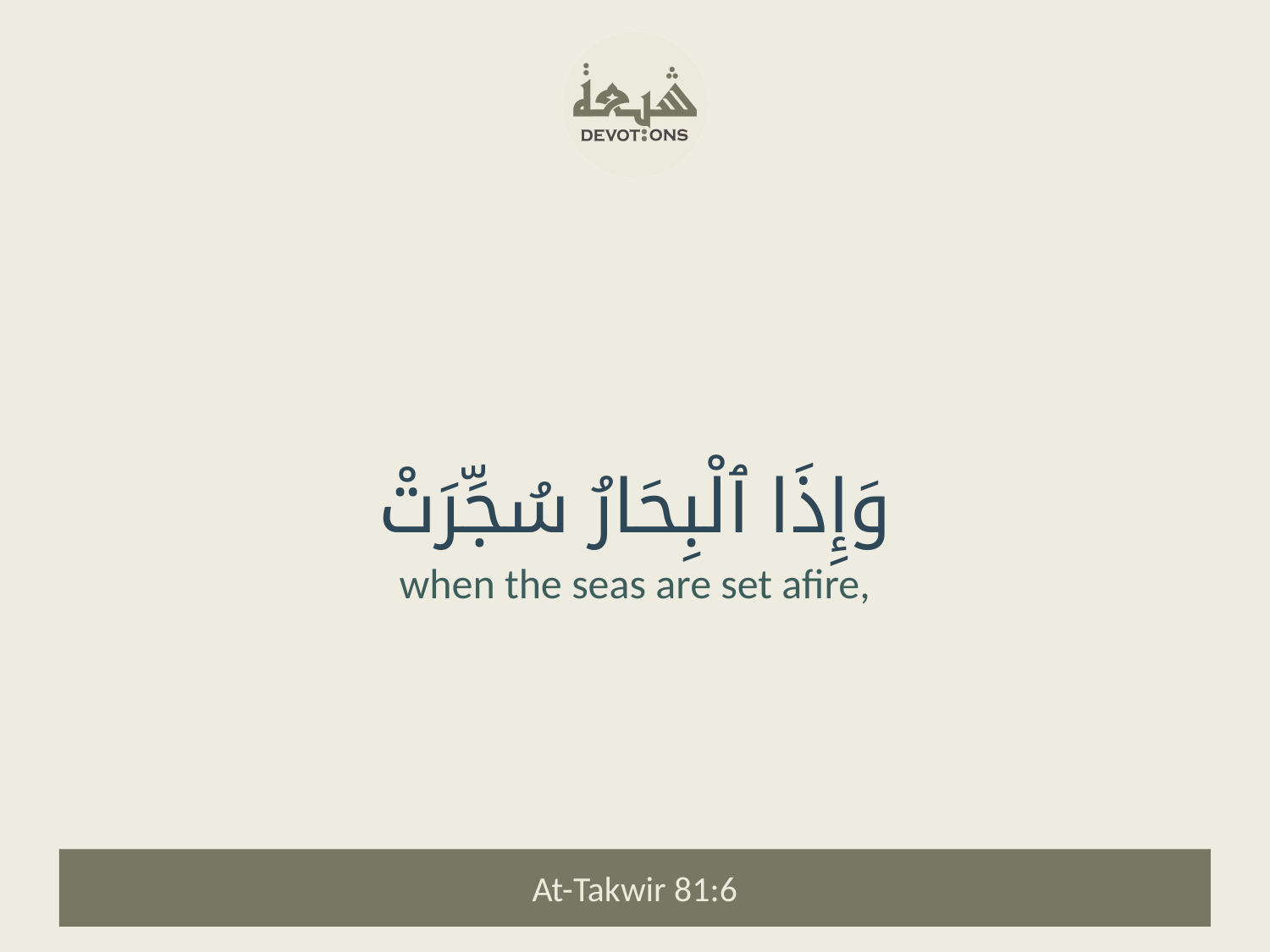

وَإِذَا ٱلْبِحَارُ سُجِّرَتْ
when the seas are set afire,
At-Takwir 81:6